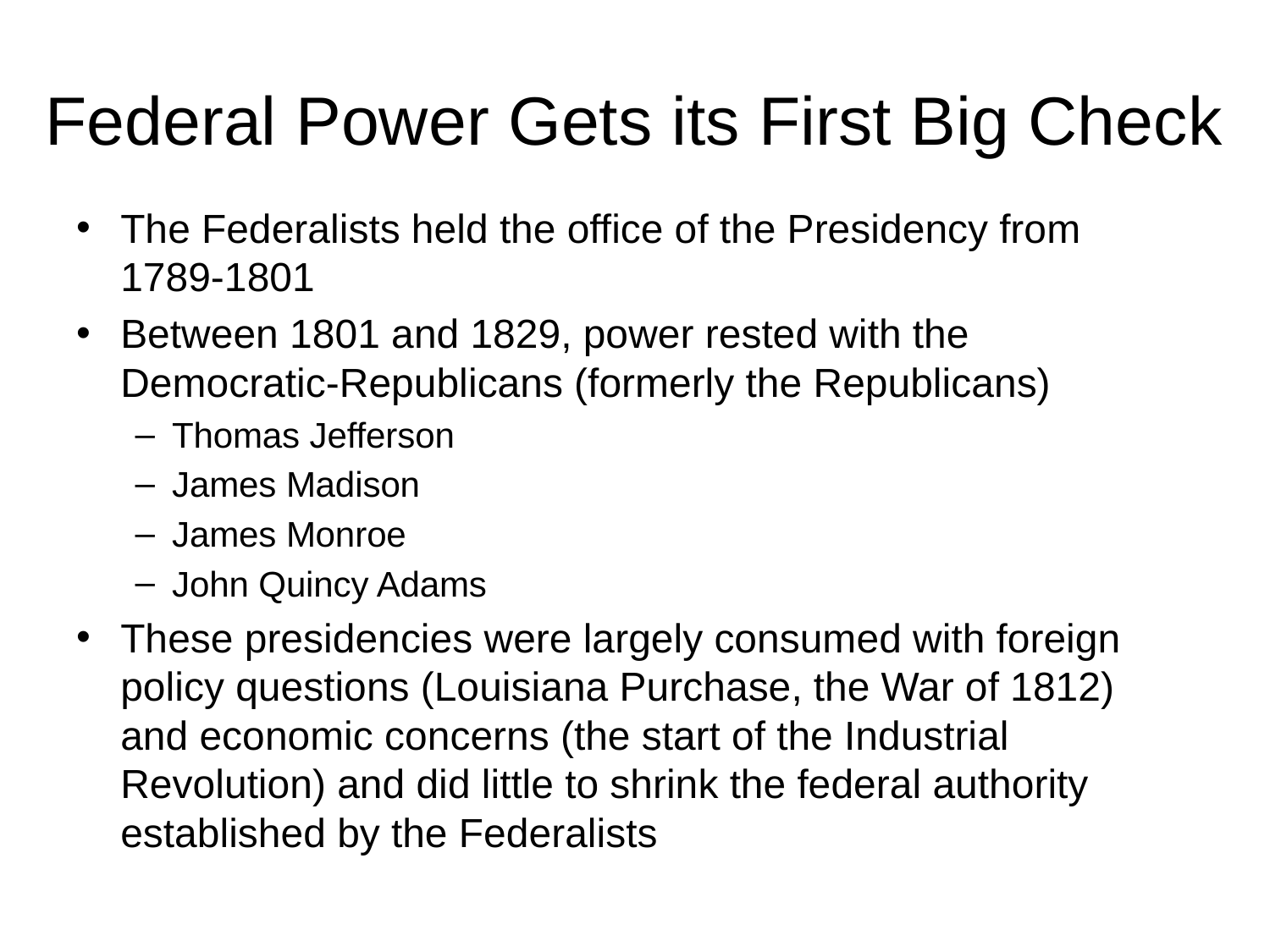

# Federal Power Gets its First Big Check
The Federalists held the office of the Presidency from 1789-1801
Between 1801 and 1829, power rested with the Democratic-Republicans (formerly the Republicans)
Thomas Jefferson
James Madison
James Monroe
John Quincy Adams
These presidencies were largely consumed with foreign policy questions (Louisiana Purchase, the War of 1812) and economic concerns (the start of the Industrial Revolution) and did little to shrink the federal authority established by the Federalists